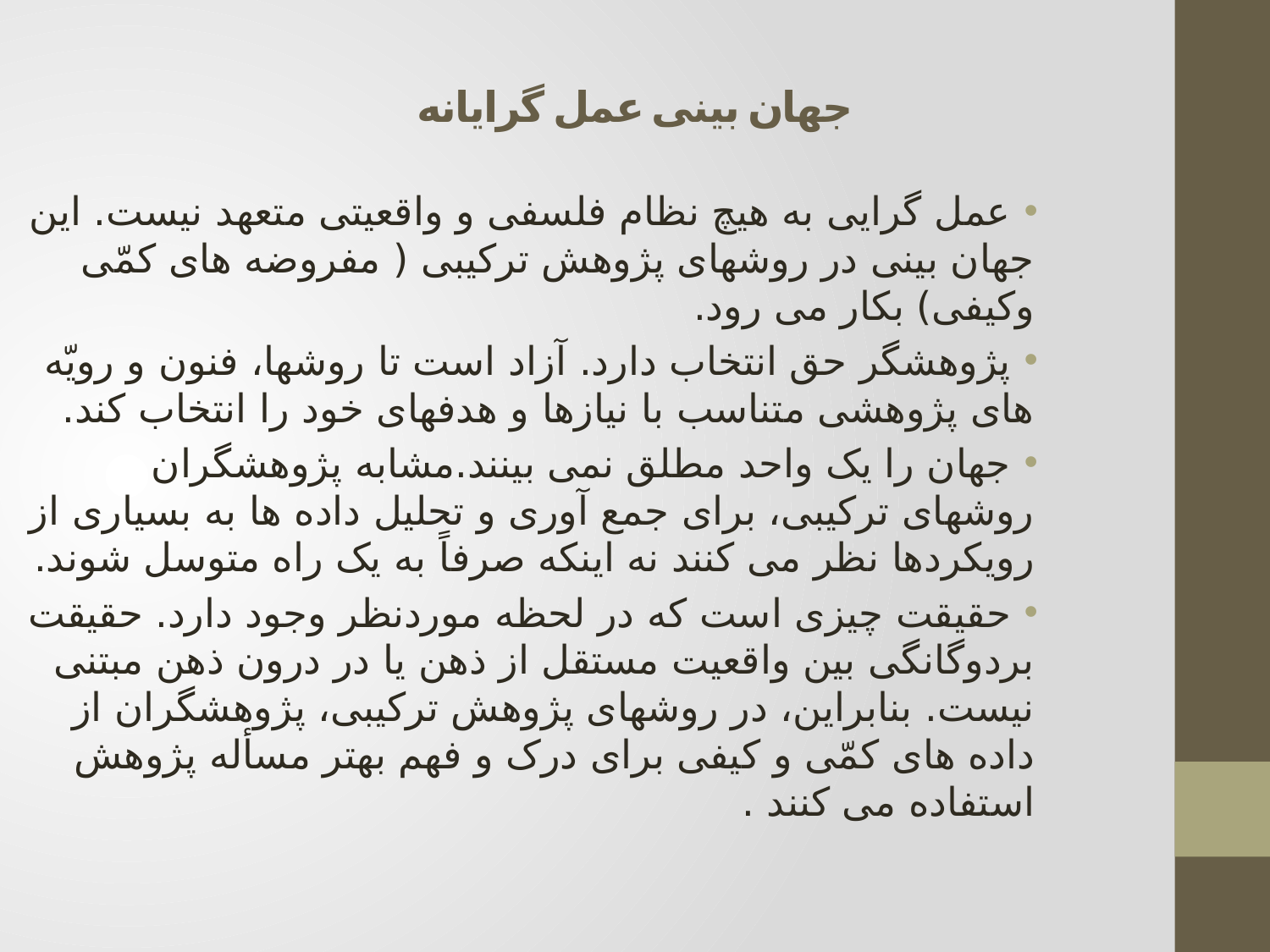

# جهان بینی عمل گرایانه
 عمل گرایی به هیچ نظام فلسفی و واقعیتی متعهد نیست. این جهان بینی در روشهای پژوهش ترکیبی ( مفروضه های کمّی وکیفی) بکار می رود.
 پژوهشگر حق انتخاب دارد. آزاد است تا روشها، فنون و رویّه های پژوهشی متناسب با نیازها و هدفهای خود را انتخاب کند.
 جهان را یک واحد مطلق نمی بینند.مشابه پژوهشگران روشهای ترکیبی، برای جمع آوری و تحلیل داده ها به بسیاری از رویکردها نظر می کنند نه اینکه صرفاً به یک راه متوسل شوند.
 حقیقت چیزی است که در لحظه موردنظر وجود دارد. حقیقت بردوگانگی بین واقعیت مستقل از ذهن یا در درون ذهن مبتنی نیست. بنابراین، در روشهای پژوهش ترکیبی، پژوهشگران از داده های کمّی و کیفی برای درک و فهم بهتر مسأله پژوهش استفاده می کنند .